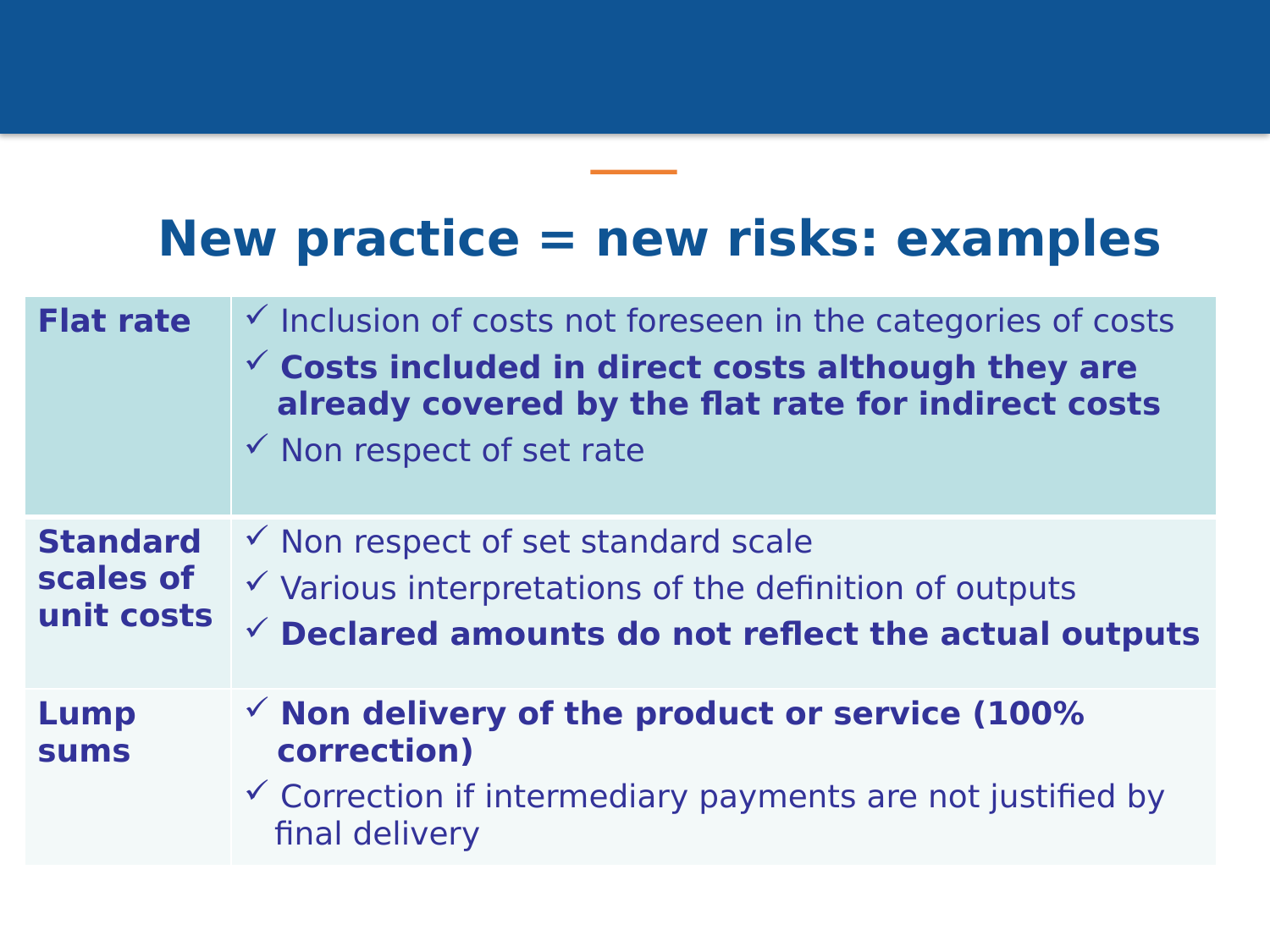

# New practice = new risks: examples
| Flat rate | Inclusion of costs not foreseen in the categories of costs Costs included in direct costs although they are already covered by the flat rate for indirect costs Non respect of set rate |
| --- | --- |
| Standard scales of unit costs | Non respect of set standard scale Various interpretations of the definition of outputs Declared amounts do not reflect the actual outputs |
| Lump sums | Non delivery of the product or service (100% correction) Correction if intermediary payments are not justified by final delivery |